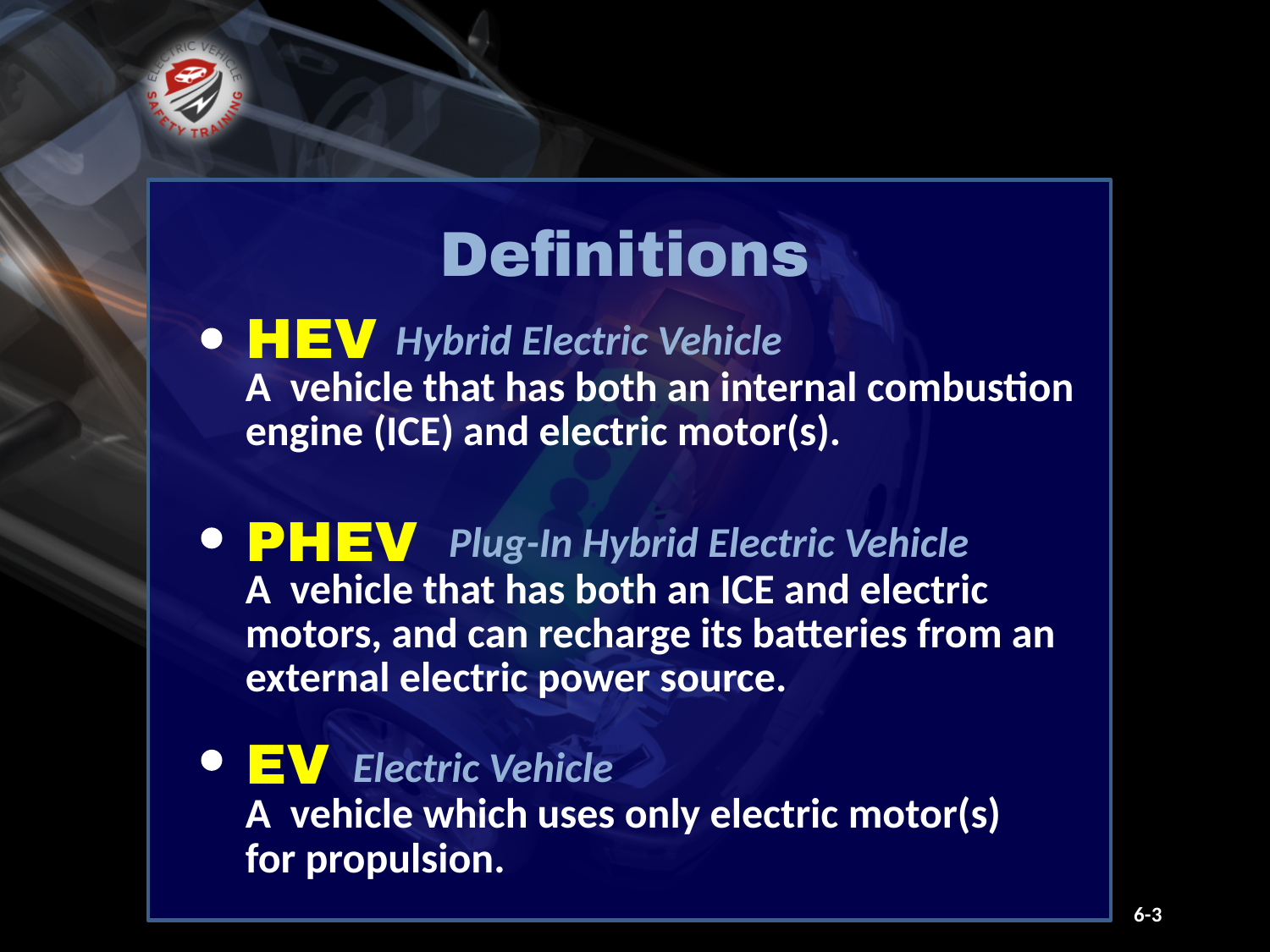

Definitions
HEV
Hybrid Electric Vehicle

A  vehicle that has both an internal combustion engine (ICE) and electric motor(s).
PHEV
Plug-In Hybrid Electric Vehicle

A  vehicle that has both an ICE and electric motors, and can recharge its batteries from an external electric power source.
EV
Electric Vehicle

A  vehicle which uses only electric motor(s) for propulsion.
6-3